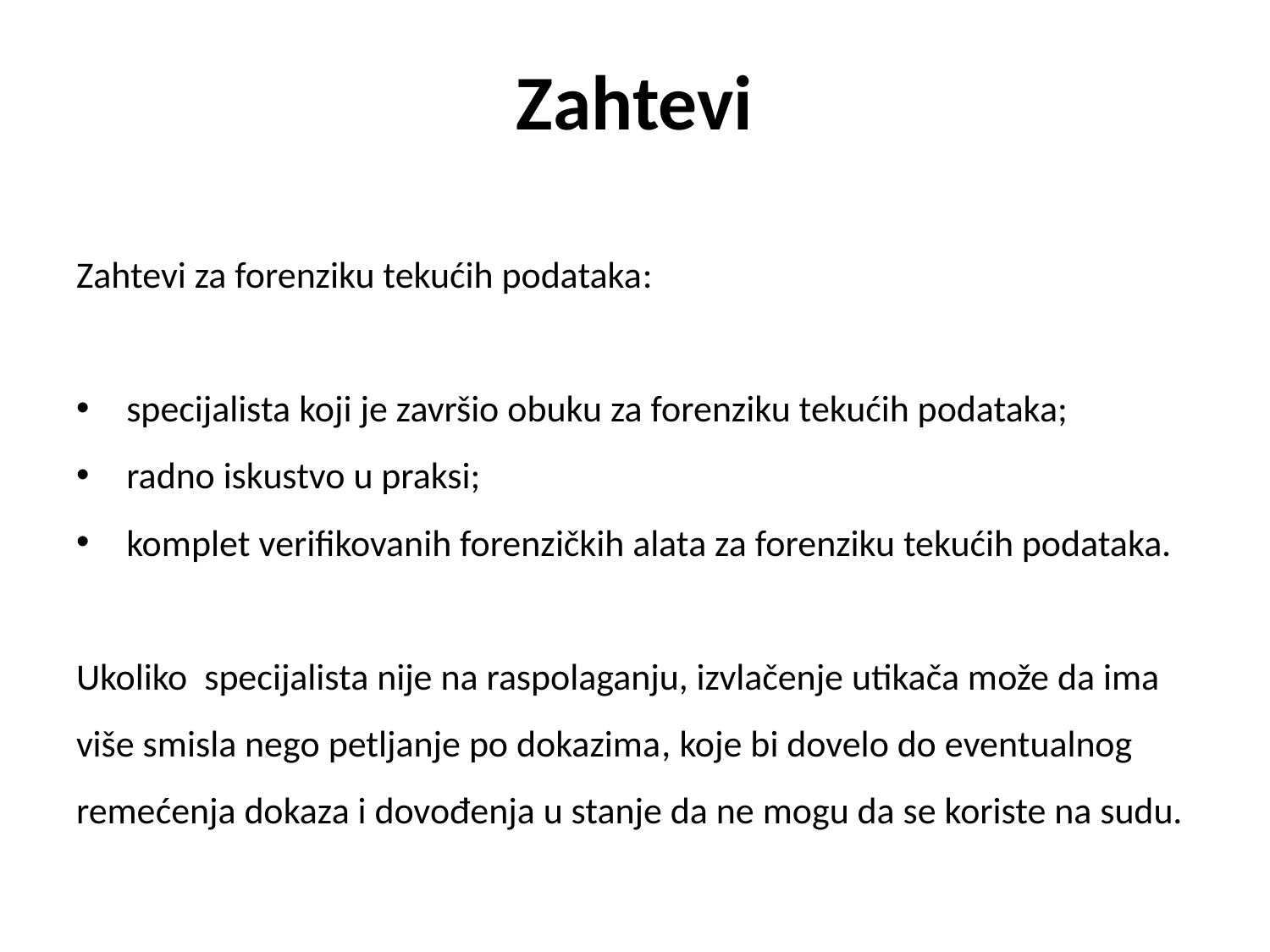

# Zahtevi
Zahtevi za forenziku tekućih podataka:

specijalista koji je završio obuku za forenziku tekućih podataka;
radno iskustvo u praksi;
komplet verifikovanih forenzičkih alata za forenziku tekućih podataka.

Ukoliko  specijalista nije na raspolaganju, izvlačenje utikača može da ima više smisla nego petljanje po dokazima, koje bi dovelo do eventualnog remećenja dokaza i dovođenja u stanje da ne mogu da se koriste na sudu.